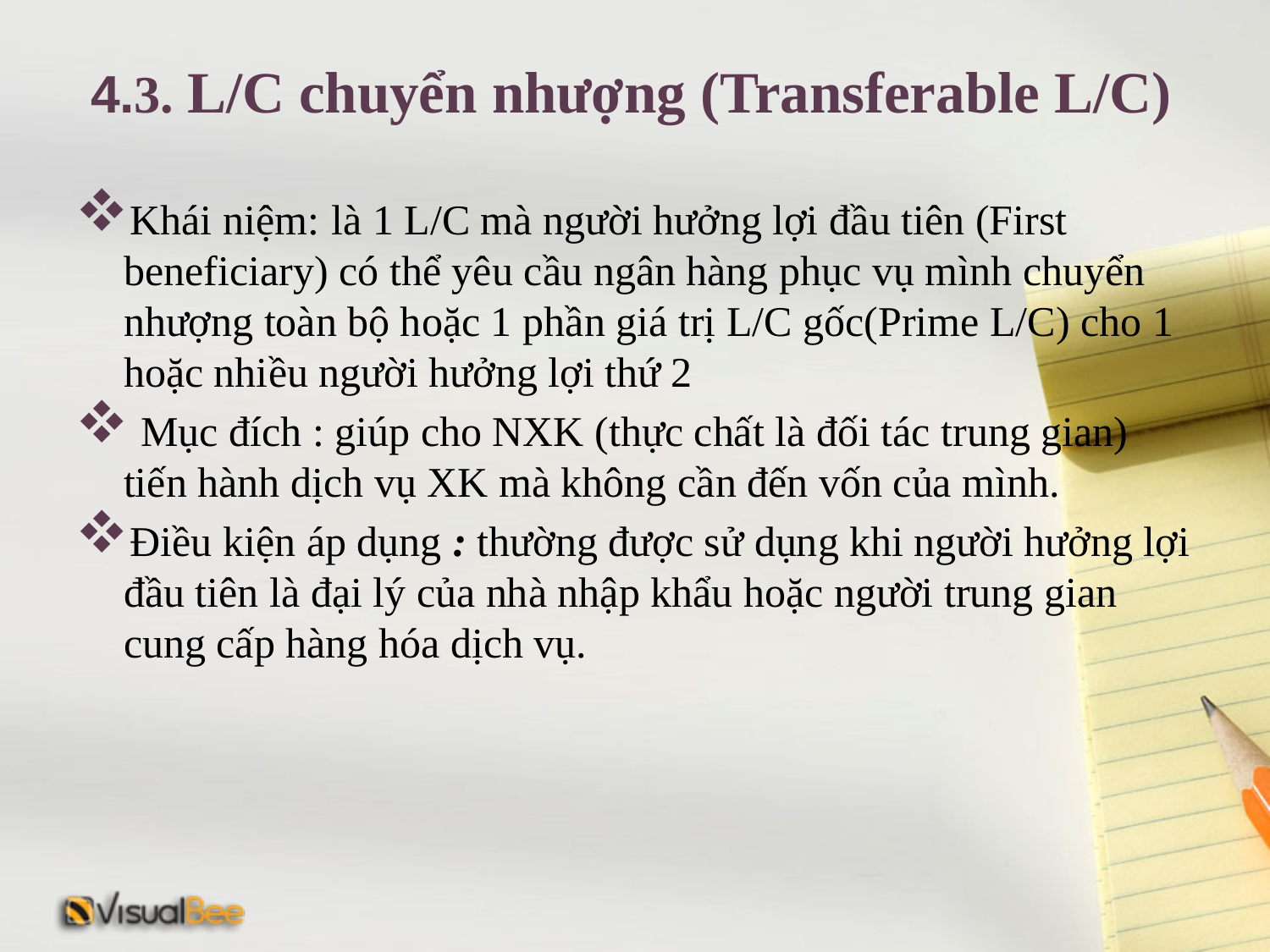

# 4.3. L/C chuyển nhượng (Transferable L/C)
Khái niệm: là 1 L/C mà người hưởng lợi đầu tiên (First beneficiary) có thể yêu cầu ngân hàng phục vụ mình chuyển nhượng toàn bộ hoặc 1 phần giá trị L/C gốc(Prime L/C) cho 1 hoặc nhiều người hưởng lợi thứ 2
 Mục đích : giúp cho NXK (thực chất là đối tác trung gian) tiến hành dịch vụ XK mà không cần đến vốn của mình.
Điều kiện áp dụng : thường được sử dụng khi người hưởng lợi đầu tiên là đại lý của nhà nhập khẩu hoặc người trung gian cung cấp hàng hóa dịch vụ.